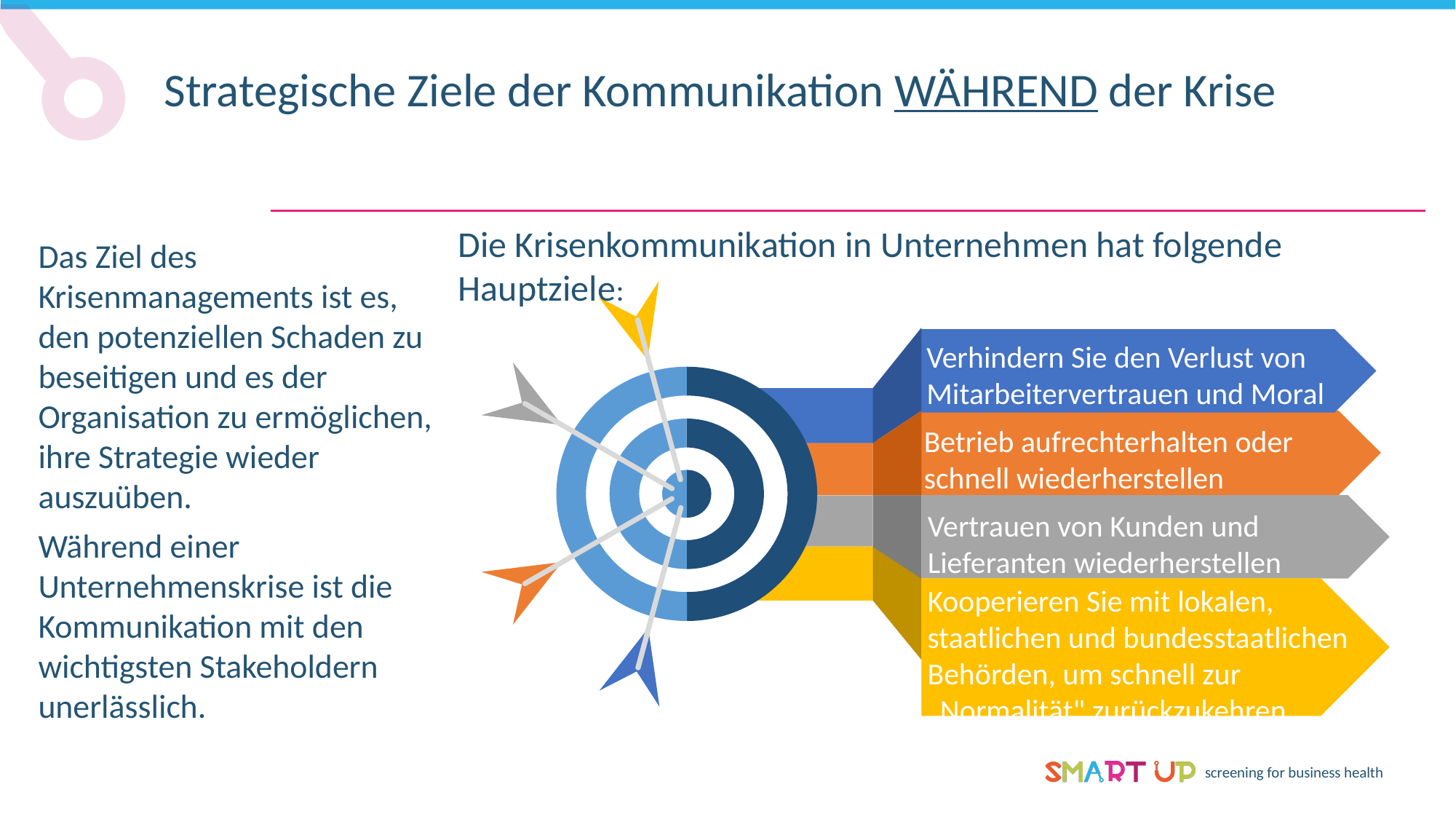

Strategische Ziele der Kommunikation WÄHREND der Krise
Die Krisenkommunikation in Unternehmen hat folgende Hauptziele:
Das Ziel des Krisenmanagements ist es, den potenziellen Schaden zu beseitigen und es der Organisation zu ermöglichen, ihre Strategie wieder auszuüben.
Während einer Unternehmenskrise ist die Kommunikation mit den wichtigsten Stakeholdern unerlässlich.

Verhindern Sie den Verlust von Mitarbeitervertrauen und Moral

Betrieb aufrechterhalten oder schnell wiederherstellen

Vertrauen von Kunden und Lieferanten wiederherstellen

Kooperieren Sie mit lokalen, staatlichen und bundesstaatlichen Behörden, um schnell zur „Normalität" zurückzukehren